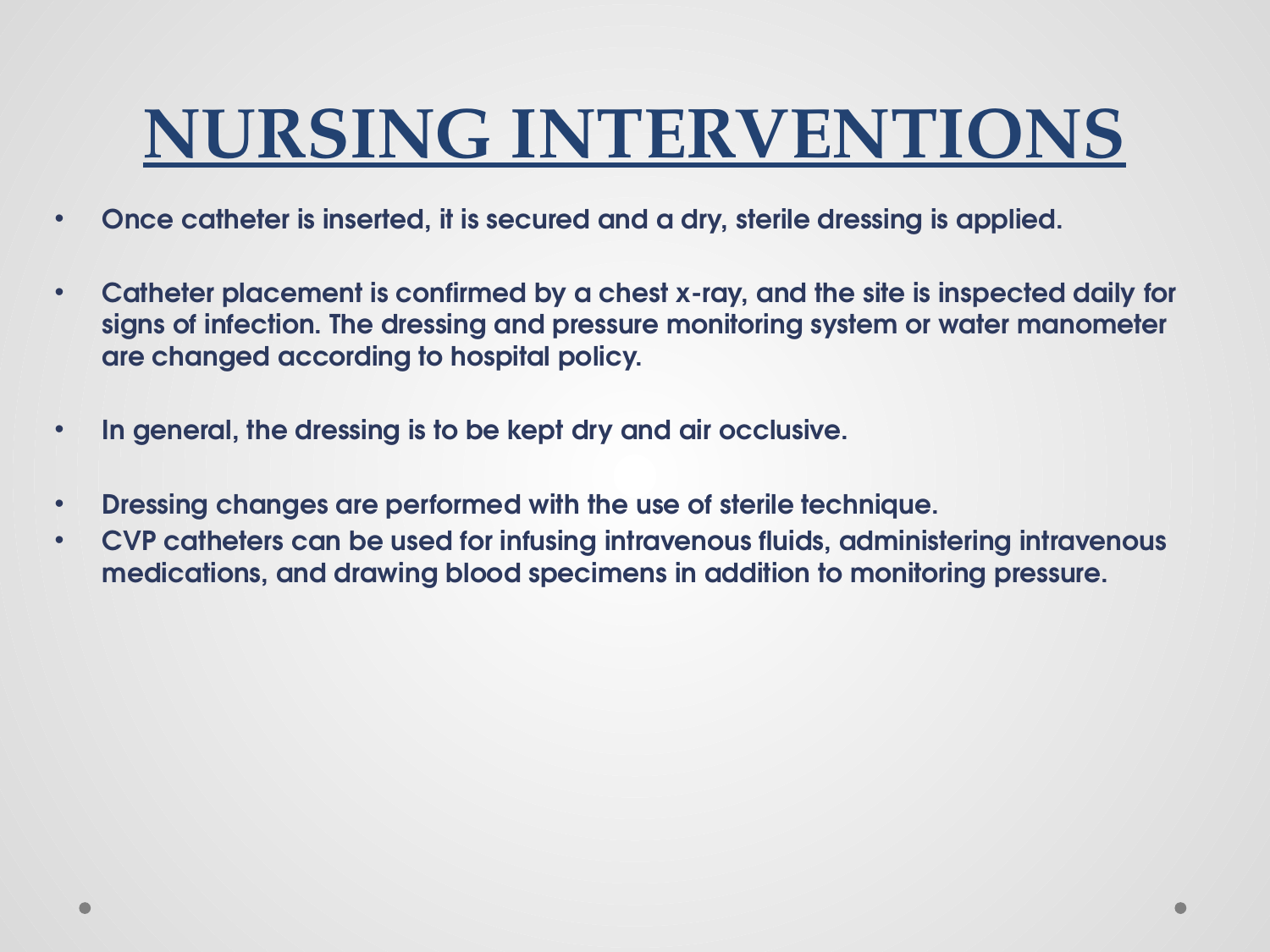

# NURSING INTERVENTIONS

Once catheter is inserted, it is secured and a dry, sterile dressing is applied.

Catheter placement is confirmed by a chest x-ray, and the site is inspected daily for signs of infection. The dressing and pressure monitoring system or water manometer are changed according to hospital policy.

In general, the dressing is to be kept dry and air occlusive.

Dressing changes are performed with the use of sterile technique.
CVP catheters can be used for infusing intravenous fluids, administering intravenous medications, and drawing blood specimens in addition to monitoring pressure.